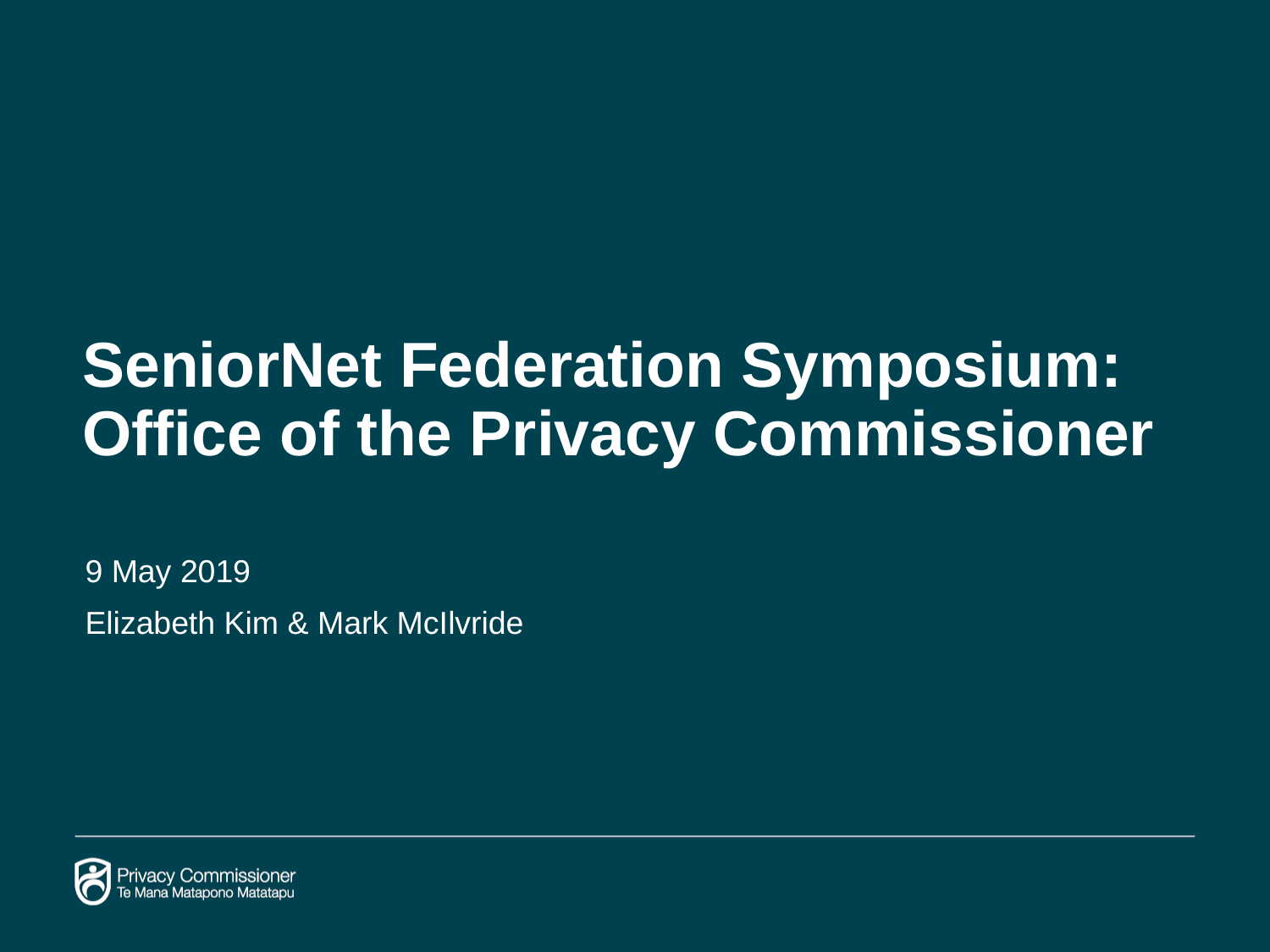

# SeniorNet Federation Symposium: Office of the Privacy Commissioner
9 May 2019
Elizabeth Kim & Mark McIlvride